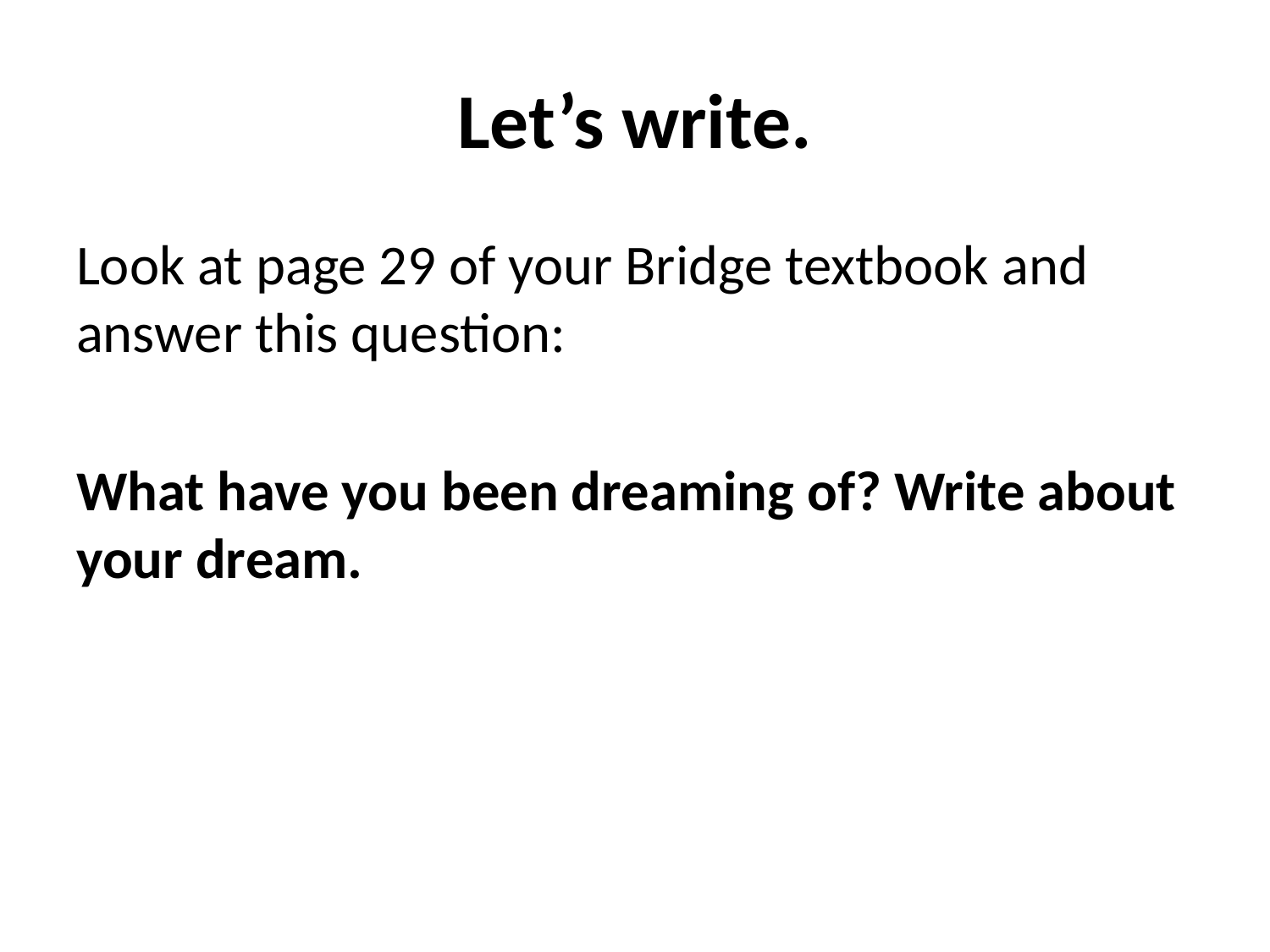

# Let’s write.
Look at page 29 of your Bridge textbook and answer this question:

What have you been dreaming of? Write about your dream.